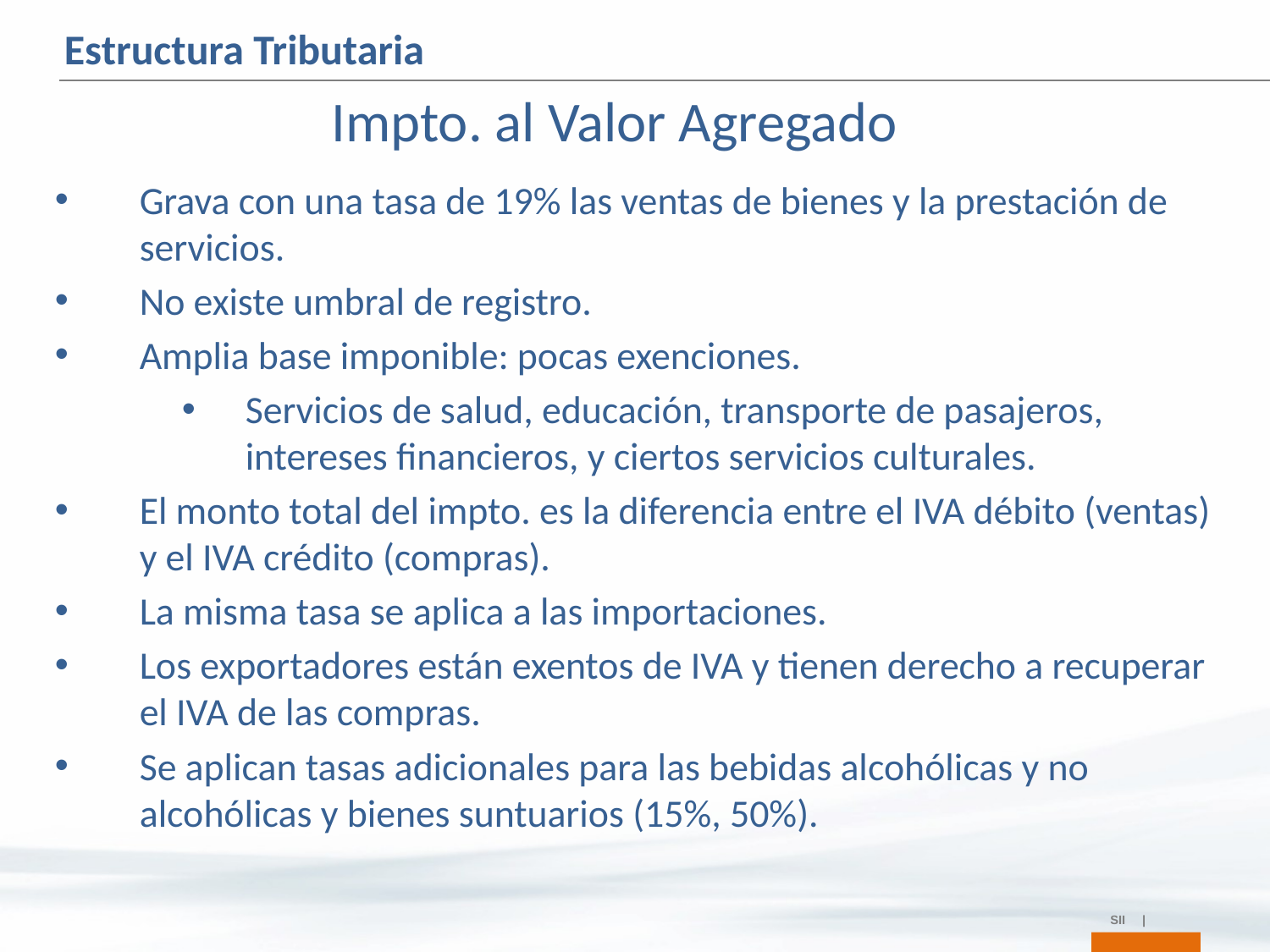

Estructura Tributaria
Impto. al Valor Agregado
Grava con una tasa de 19% las ventas de bienes y la prestación de servicios.
No existe umbral de registro.
Amplia base imponible: pocas exenciones.
Servicios de salud, educación, transporte de pasajeros, intereses financieros, y ciertos servicios culturales.
El monto total del impto. es la diferencia entre el IVA débito (ventas) y el IVA crédito (compras).
La misma tasa se aplica a las importaciones.
Los exportadores están exentos de IVA y tienen derecho a recuperar el IVA de las compras.
Se aplican tasas adicionales para las bebidas alcohólicas y no alcohólicas y bienes suntuarios (15%, 50%).
SII     |